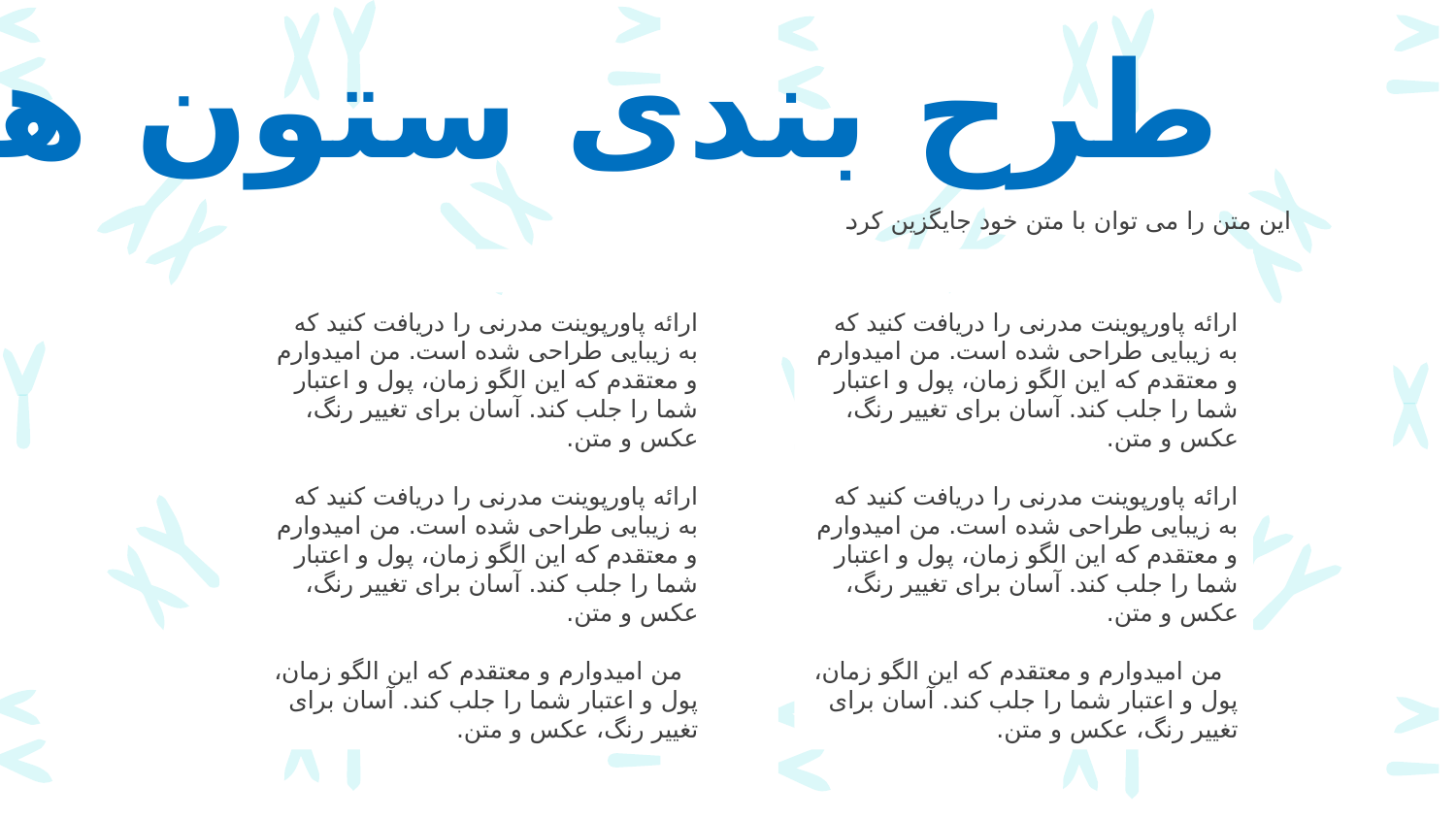

# طرح بندی ستون ها
این متن را می توان با متن خود جایگزین کرد
Contents A
ارائه پاورپوینت مدرنی را دریافت کنید که به زیبایی طراحی شده است. من امیدوارم و معتقدم که این الگو زمان، پول و اعتبار شما را جلب کند. آسان برای تغییر رنگ، عکس و متن.

ارائه پاورپوینت مدرنی را دریافت کنید که به زیبایی طراحی شده است. من امیدوارم و معتقدم که این الگو زمان، پول و اعتبار شما را جلب کند. آسان برای تغییر رنگ، عکس و متن.

  من امیدوارم و معتقدم که این الگو زمان، پول و اعتبار شما را جلب کند. آسان برای تغییر رنگ، عکس و متن.
Contents B
ارائه پاورپوینت مدرنی را دریافت کنید که به زیبایی طراحی شده است. من امیدوارم و معتقدم که این الگو زمان، پول و اعتبار شما را جلب کند. آسان برای تغییر رنگ، عکس و متن.

ارائه پاورپوینت مدرنی را دریافت کنید که به زیبایی طراحی شده است. من امیدوارم و معتقدم که این الگو زمان، پول و اعتبار شما را جلب کند. آسان برای تغییر رنگ، عکس و متن.

  من امیدوارم و معتقدم که این الگو زمان، پول و اعتبار شما را جلب کند. آسان برای تغییر رنگ، عکس و متن.